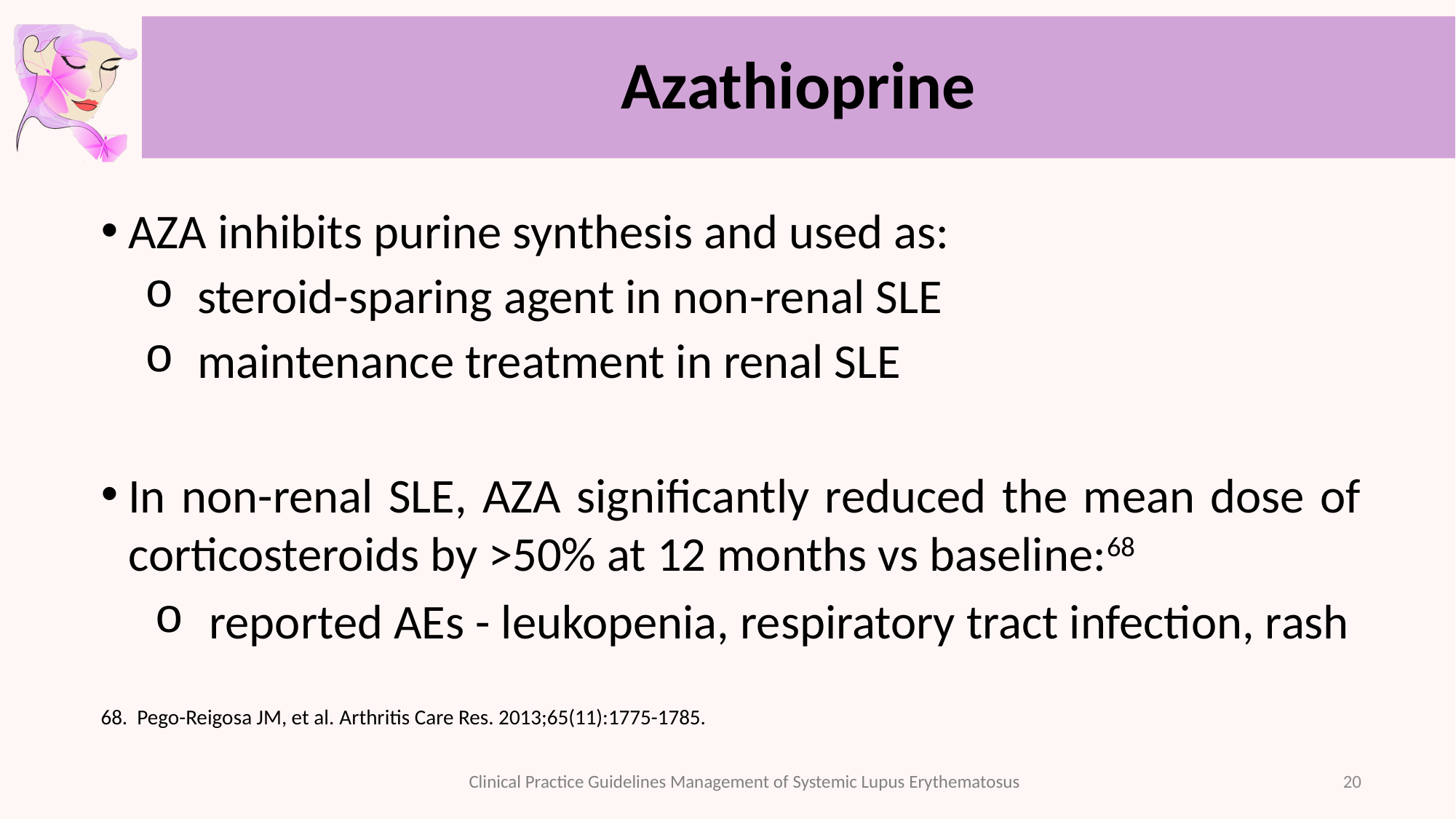

# Azathioprine
AZA inhibits purine synthesis and used as:
 steroid-sparing agent in non-renal SLE
 maintenance treatment in renal SLE

In non-renal SLE, AZA significantly reduced the mean dose of corticosteroids by >50% at 12 months vs baseline:68
 reported AEs - leukopenia, respiratory tract infection, rash

68.  Pego-Reigosa JM, et al. Arthritis Care Res. 2013;65(11):1775-1785.
20